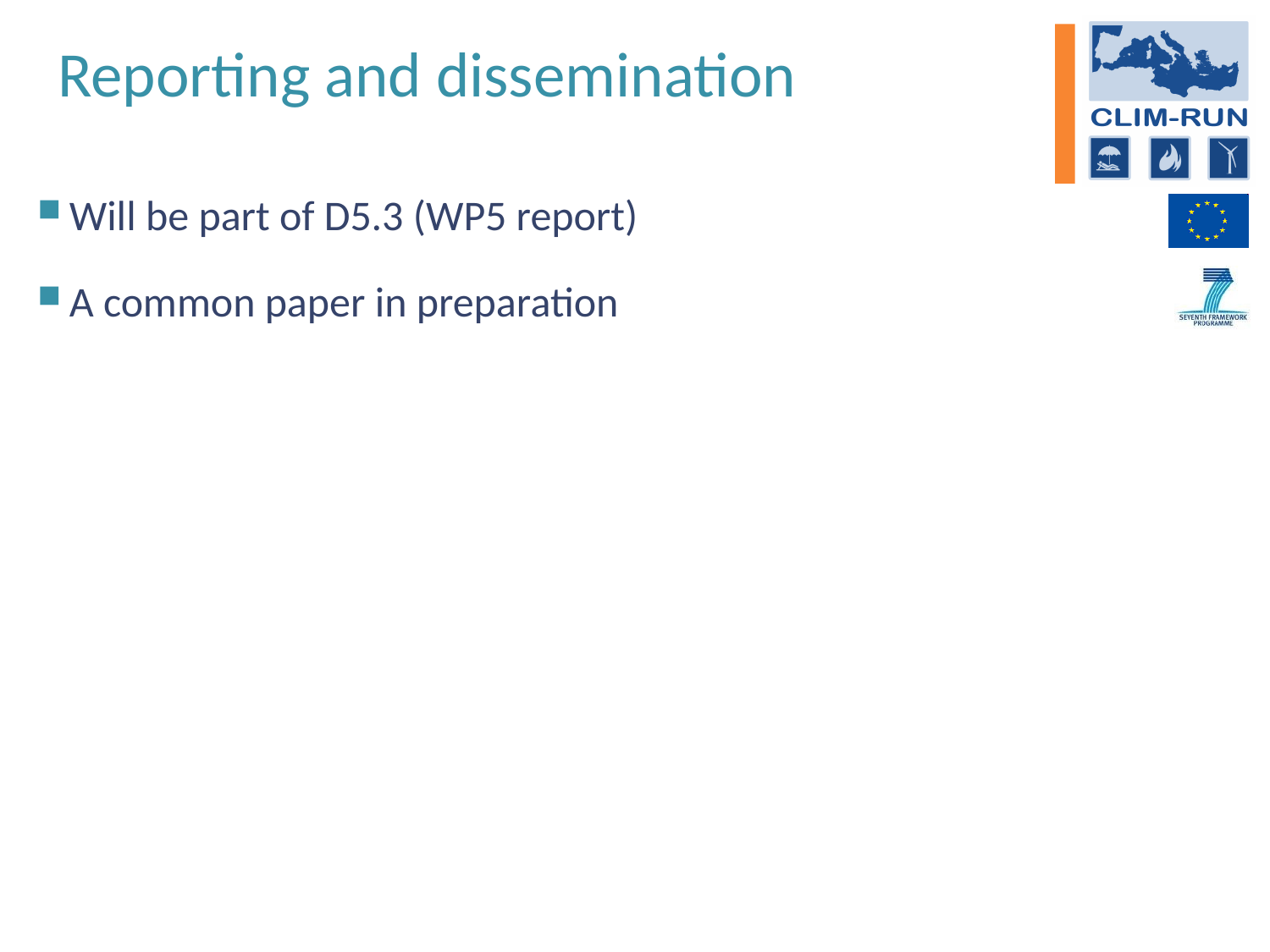

# Reporting and dissemination

Will be part of D5.3 (WP5 report)
A common paper in preparation